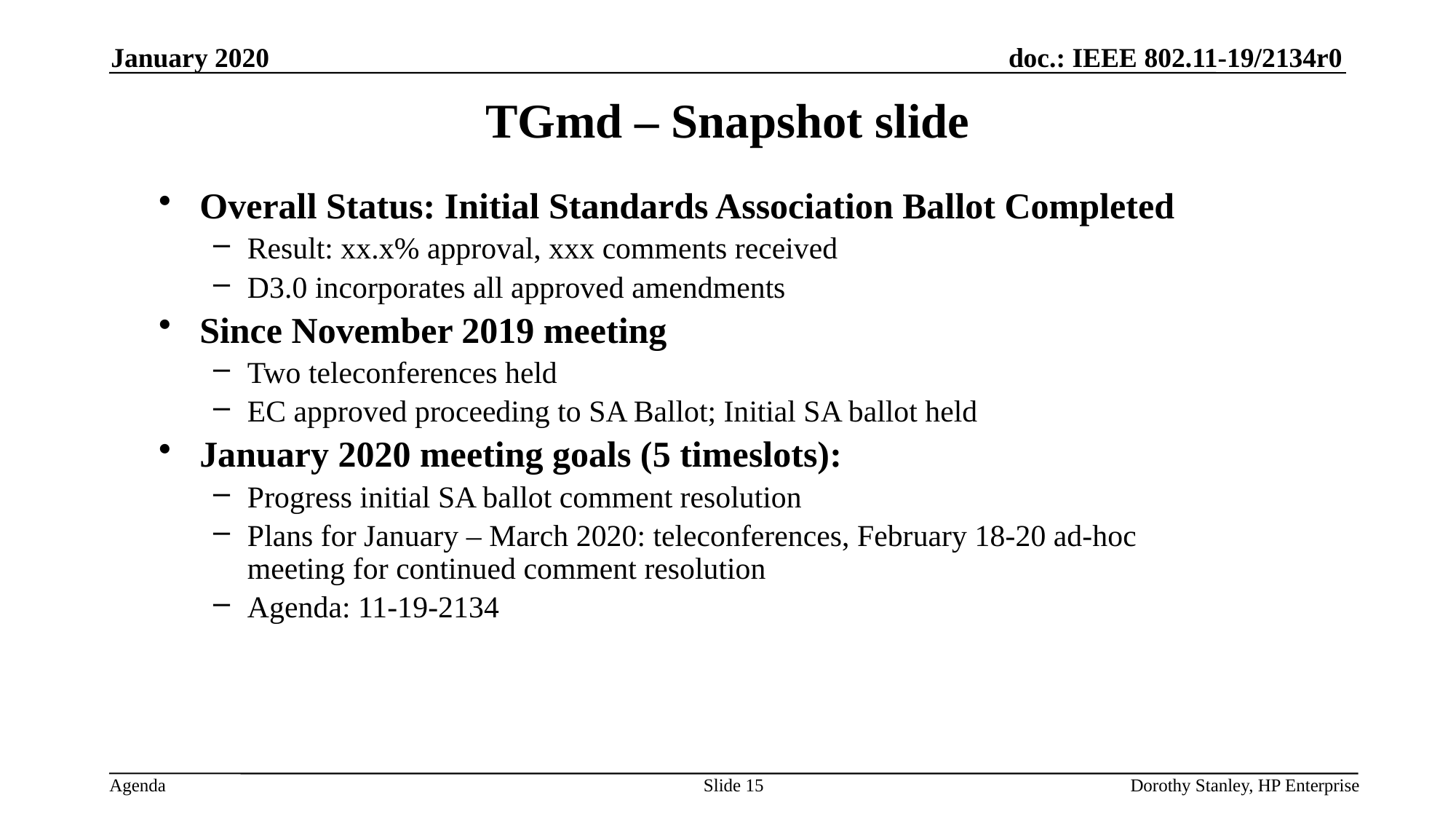

January 2020
TGmd – Snapshot slide
Overall Status: Initial Standards Association Ballot Completed
Result: xx.x% approval, xxx comments received
D3.0 incorporates all approved amendments
Since November 2019 meeting
Two teleconferences held
EC approved proceeding to SA Ballot; Initial SA ballot held
January 2020 meeting goals (5 timeslots):
Progress initial SA ballot comment resolution
Plans for January – March 2020: teleconferences, February 18-20 ad-hoc meeting for continued comment resolution
Agenda: 11-19-2134
Slide 15
Dorothy Stanley, HP Enterprise